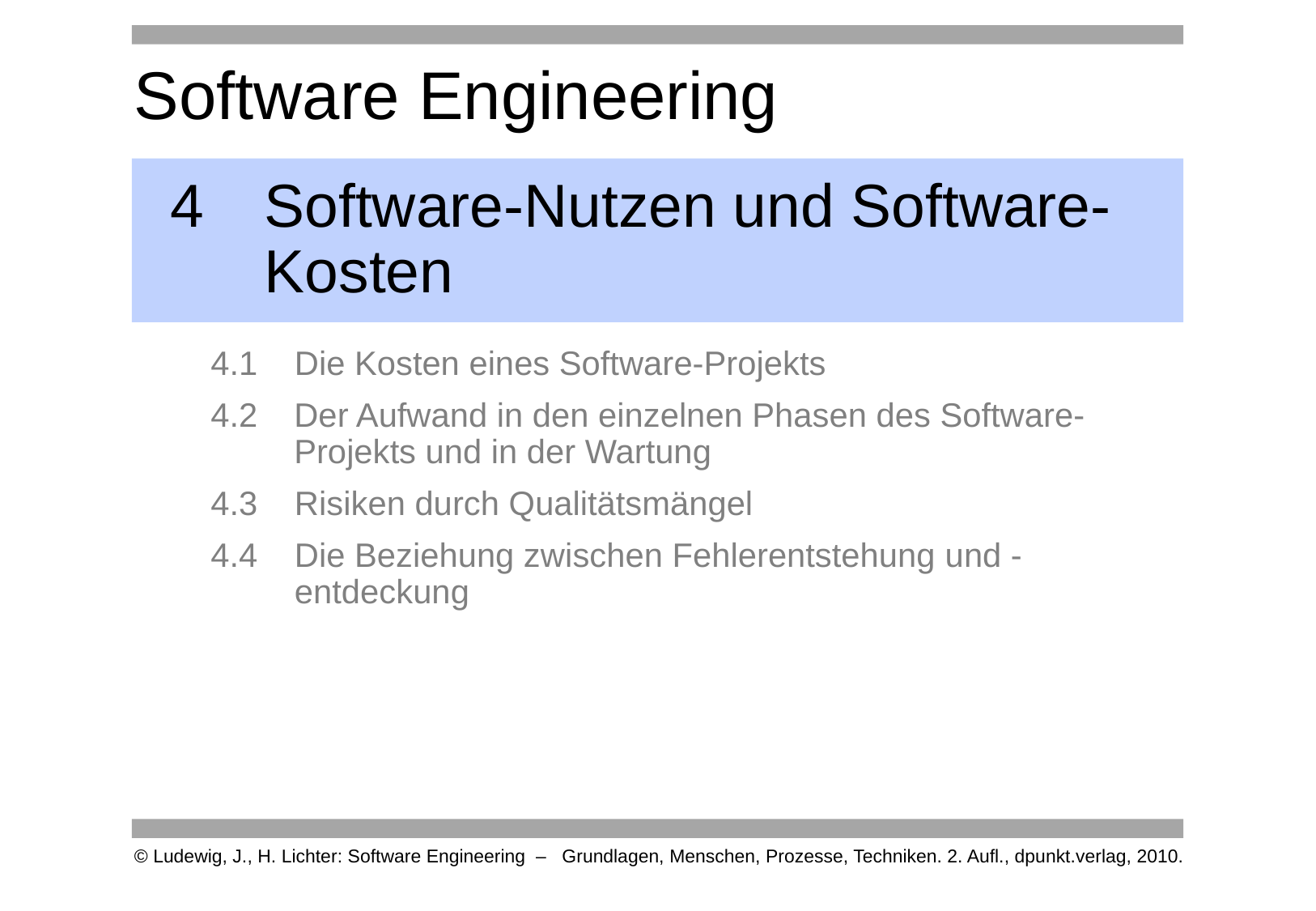

# 4 	Software-Nutzen und Software-Kosten
4.1	Die Kosten eines Software-Projekts
4.2 	Der Aufwand in den einzelnen Phasen des Software-Projekts und in der Wartung
4.3	Risiken durch Qualitätsmängel
4.4	Die Beziehung zwischen Fehlerentstehung und -entdeckung